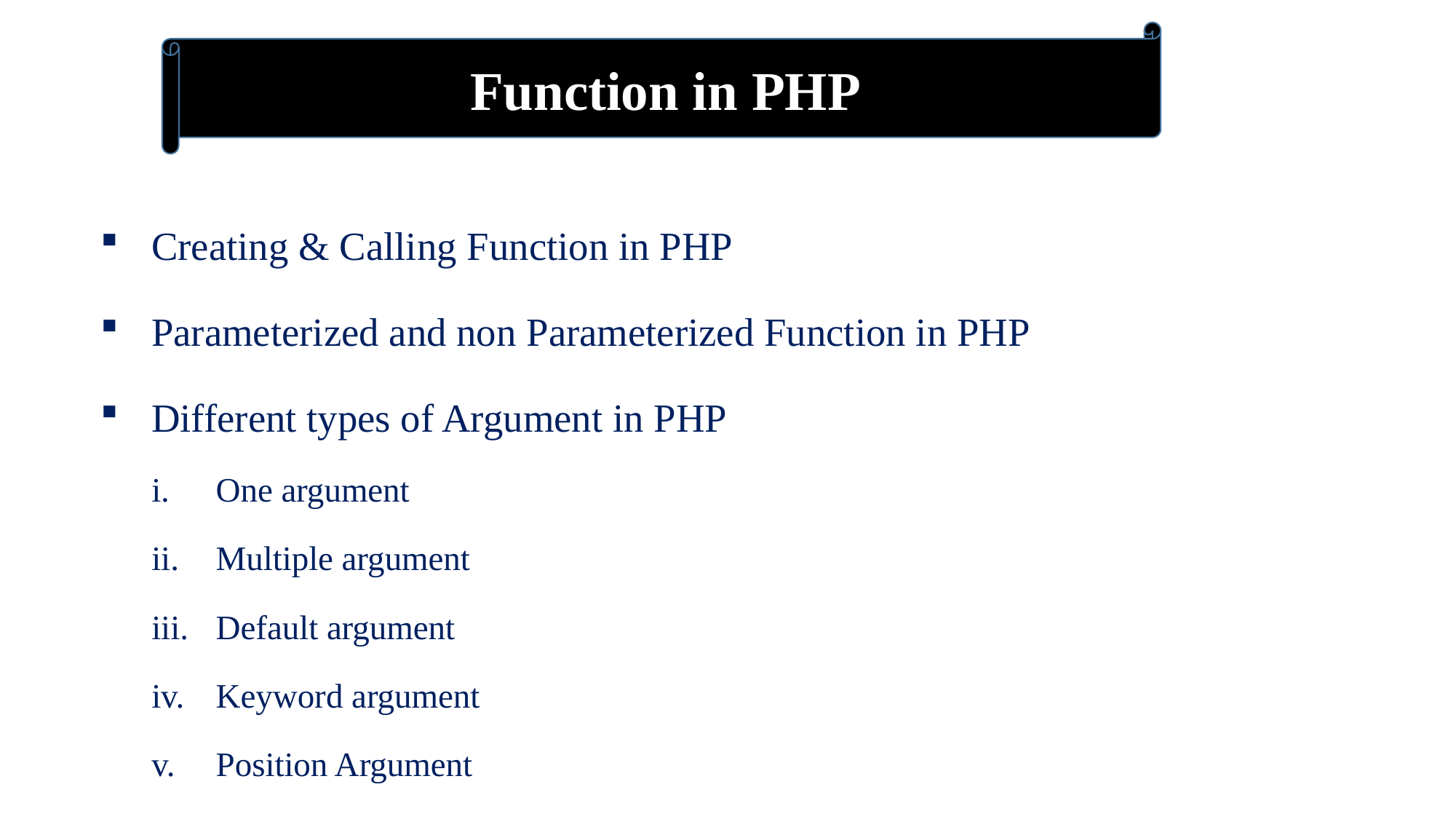

Function in PHP
Creating & Calling Function in PHP
Parameterized and non Parameterized Function in PHP
Different types of Argument in PHP
One argument
Multiple argument
Default argument
Keyword argument
Position Argument